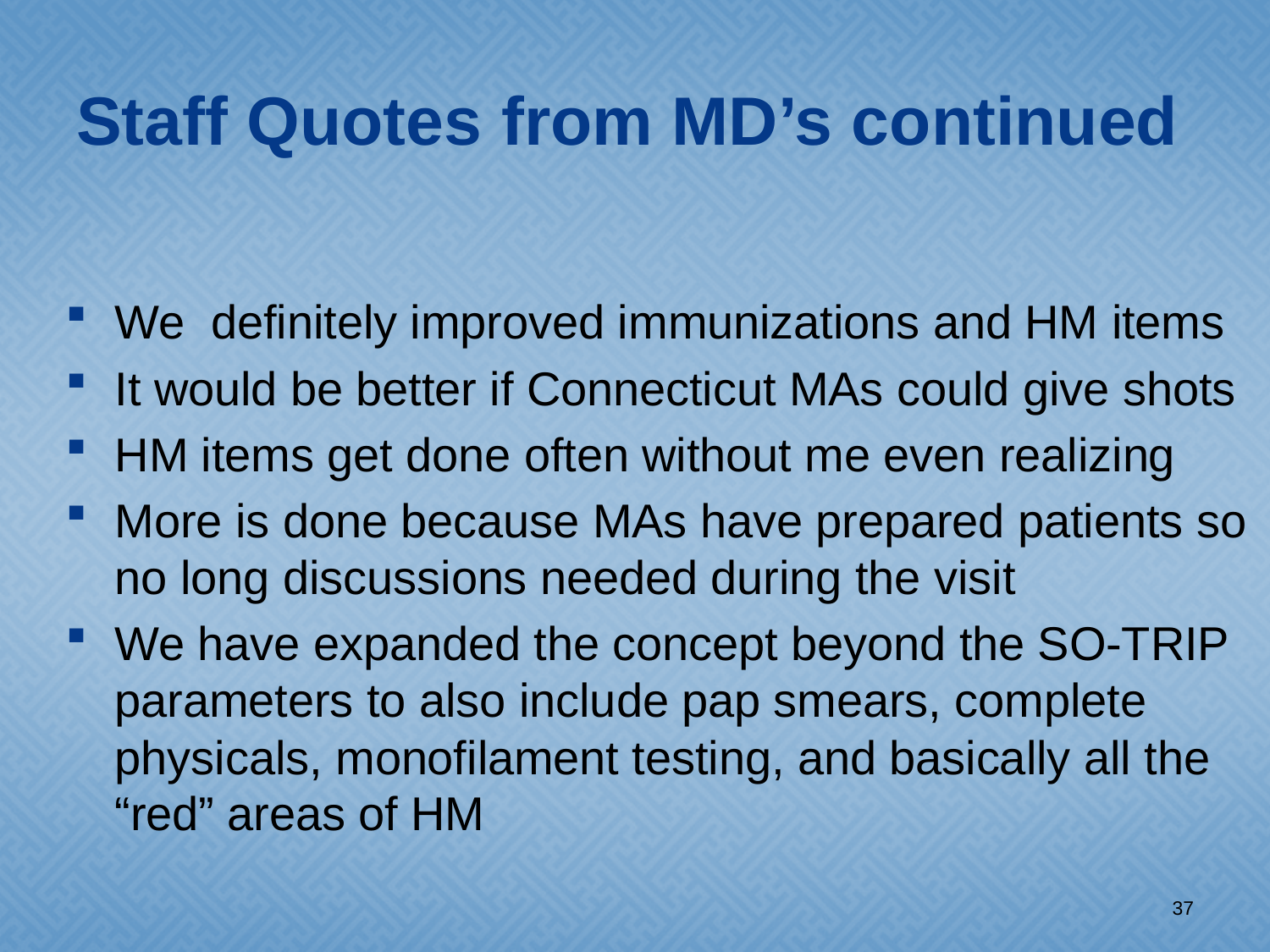

# Staff Quotes from MD’s continued
We  definitely improved immunizations and HM items
It would be better if Connecticut MAs could give shots
HM items get done often without me even realizing
More is done because MAs have prepared patients so no long discussions needed during the visit
We have expanded the concept beyond the SO-TRIP parameters to also include pap smears, complete physicals, monofilament testing, and basically all the “red” areas of HM
37